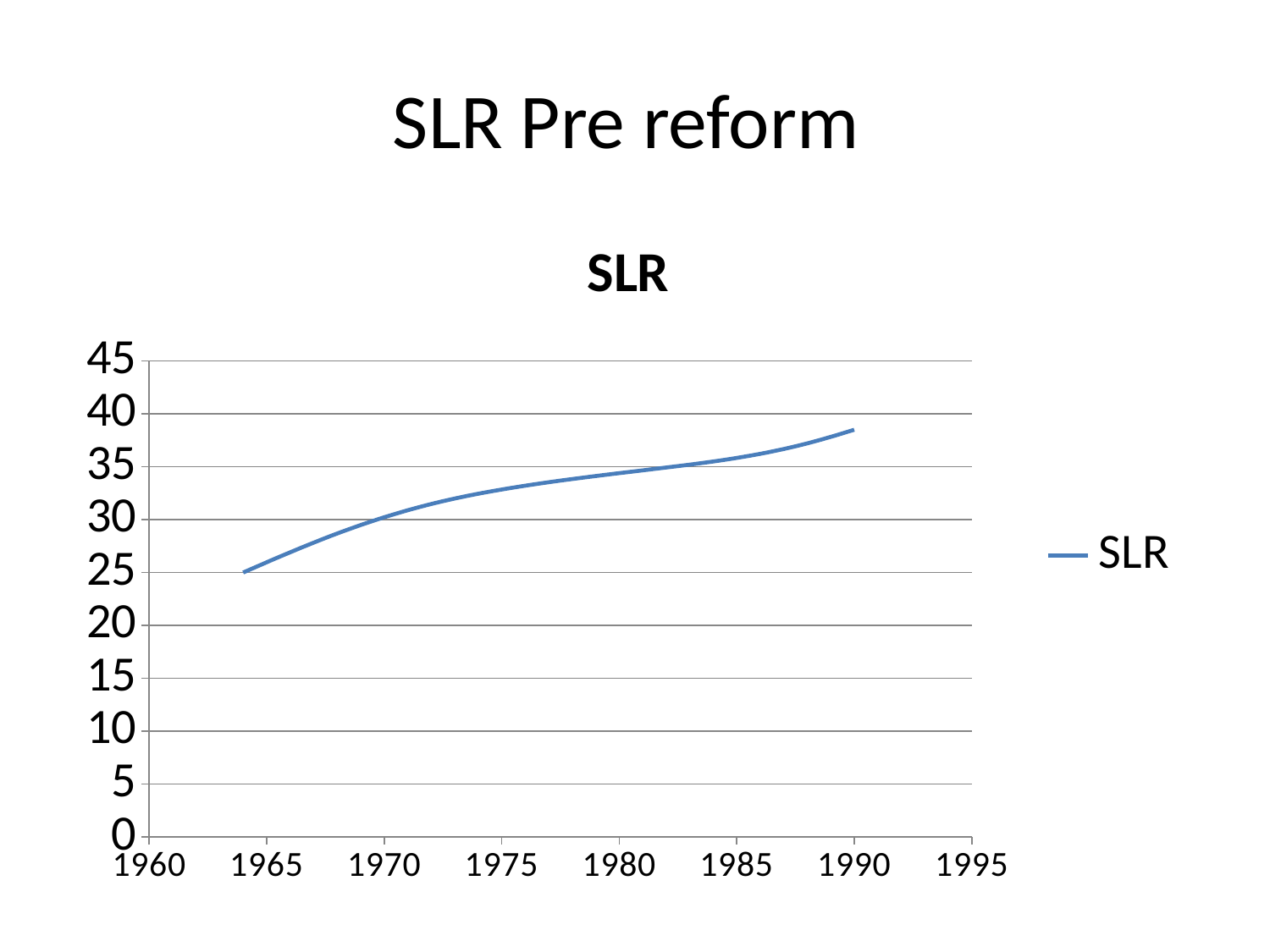

# SLR Pre reform

### Chart:

| Category | SLR  |
|---|---|